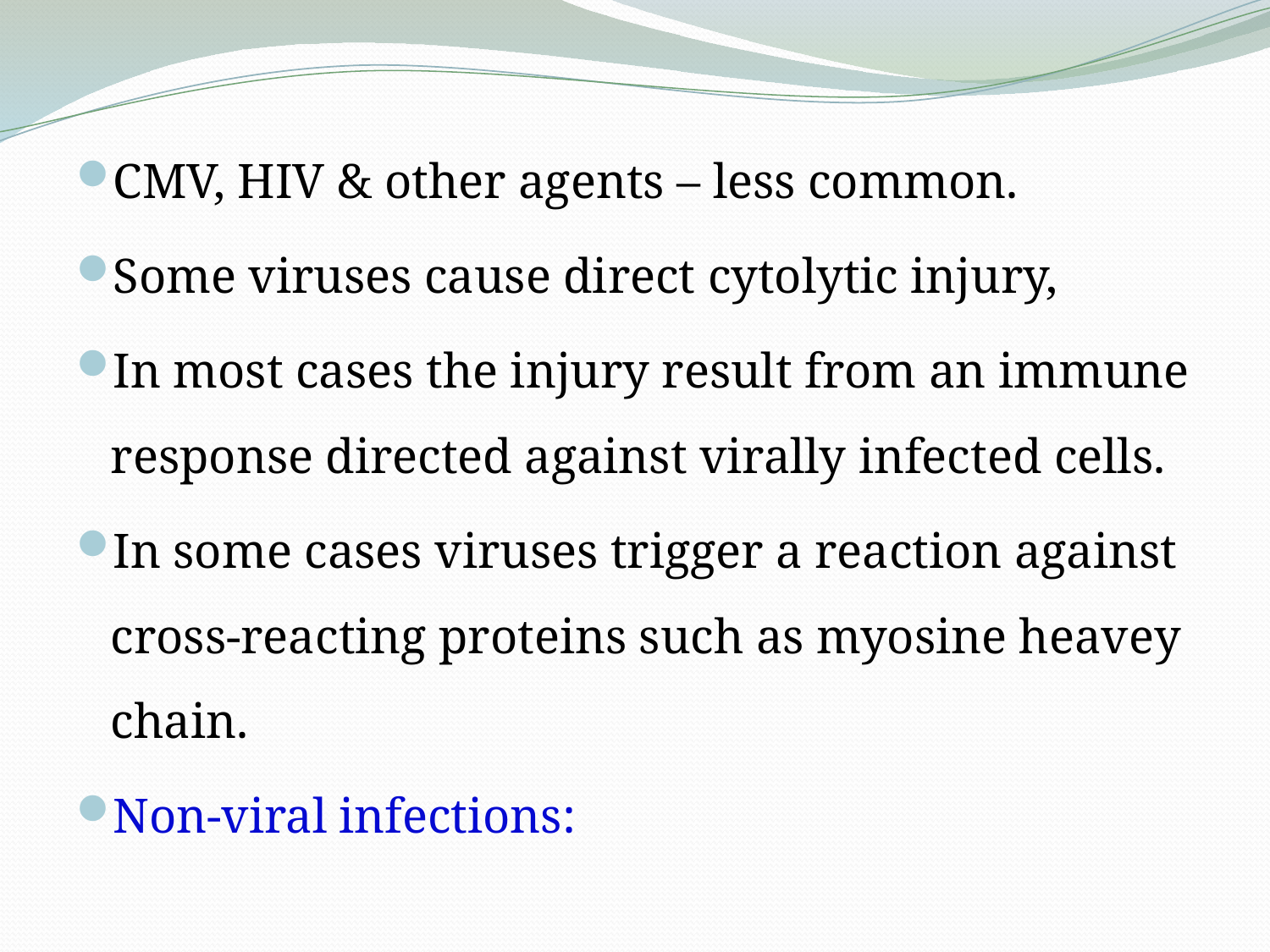

CMV, HIV & other agents – less common.
Some viruses cause direct cytolytic injury,
In most cases the injury result from an immune response directed against virally infected cells.
In some cases viruses trigger a reaction against cross-reacting proteins such as myosine heavey chain.
Non-viral infections: